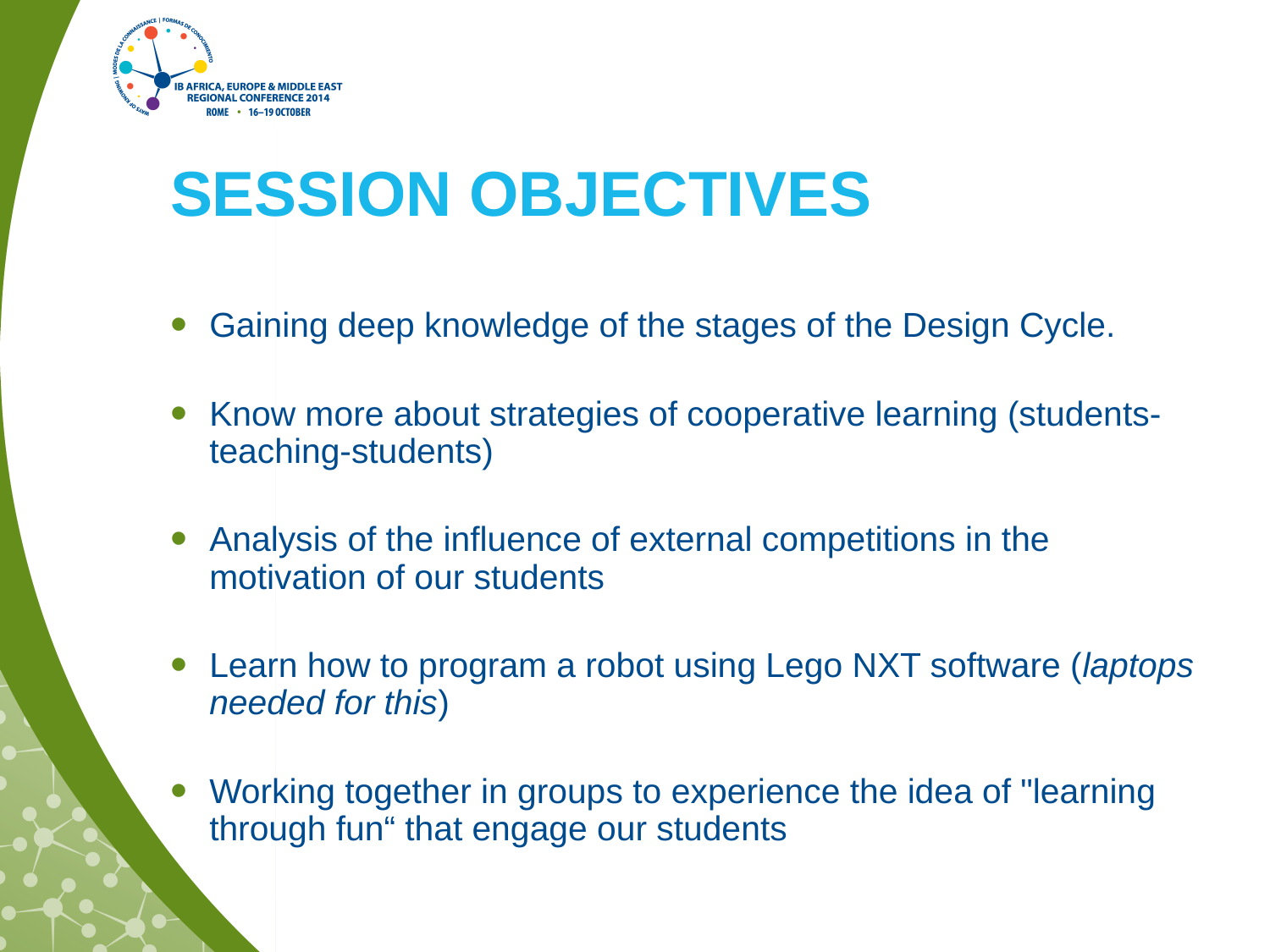

# SESSION OBJECTIVES
Gaining deep knowledge of the stages of the Design Cycle.

Know more about strategies of cooperative learning (students-teaching-students)

Analysis of the influence of external competitions in the motivation of our students

Learn how to program a robot using Lego NXT software (laptops needed for this)

Working together in groups to experience the idea of "learning through fun“ that engage our students